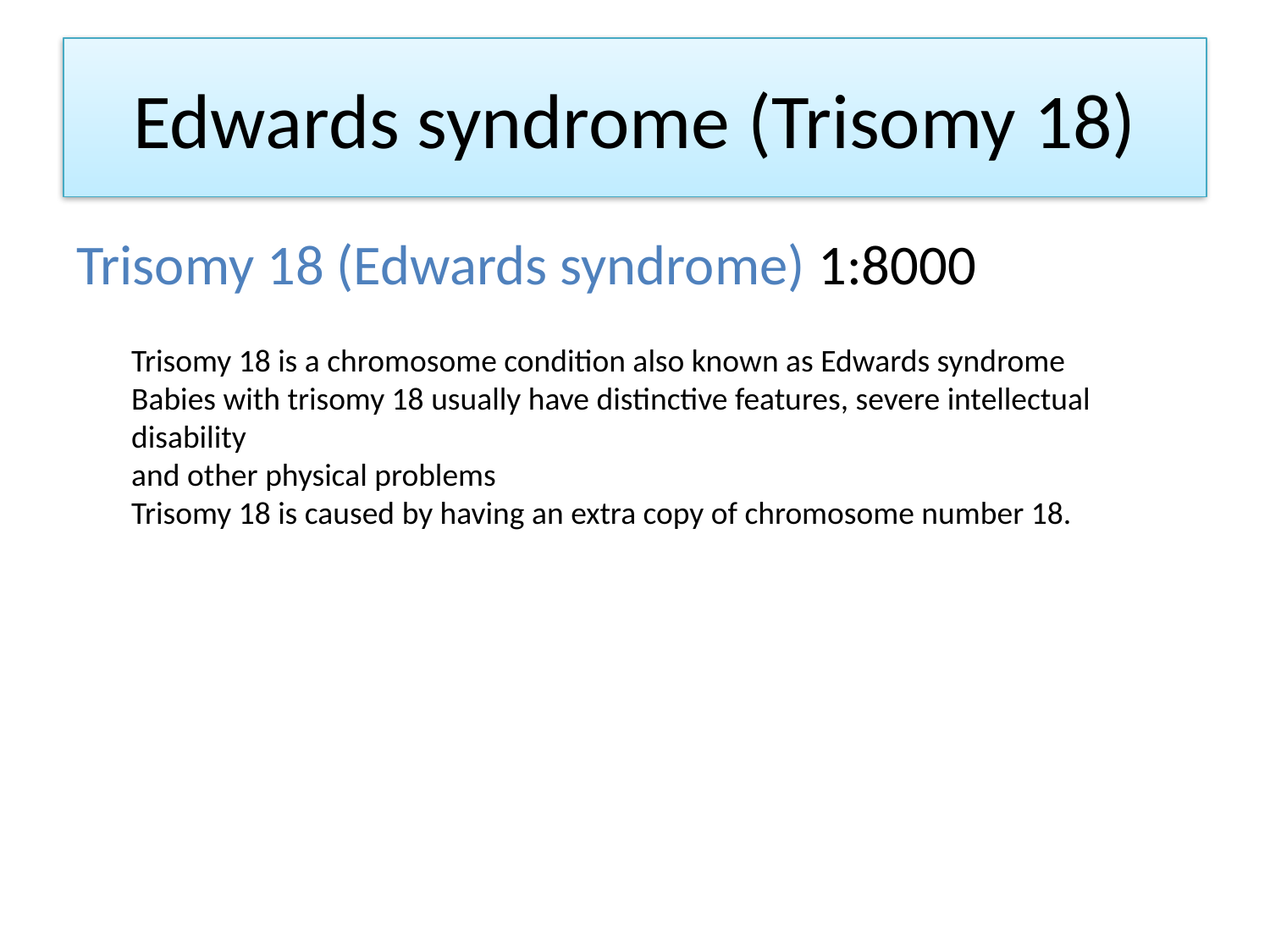

# Edwards syndrome (Trisomy 18)
Trisomy 18 (Edwards syndrome) 1:8000

Trisomy 18 is a chromosome condition also known as Edwards syndrome
Babies with trisomy 18 usually have distinctive features, severe intellectual disability
and other physical problems
Trisomy 18 is caused by having an extra copy of chromosome number 18.